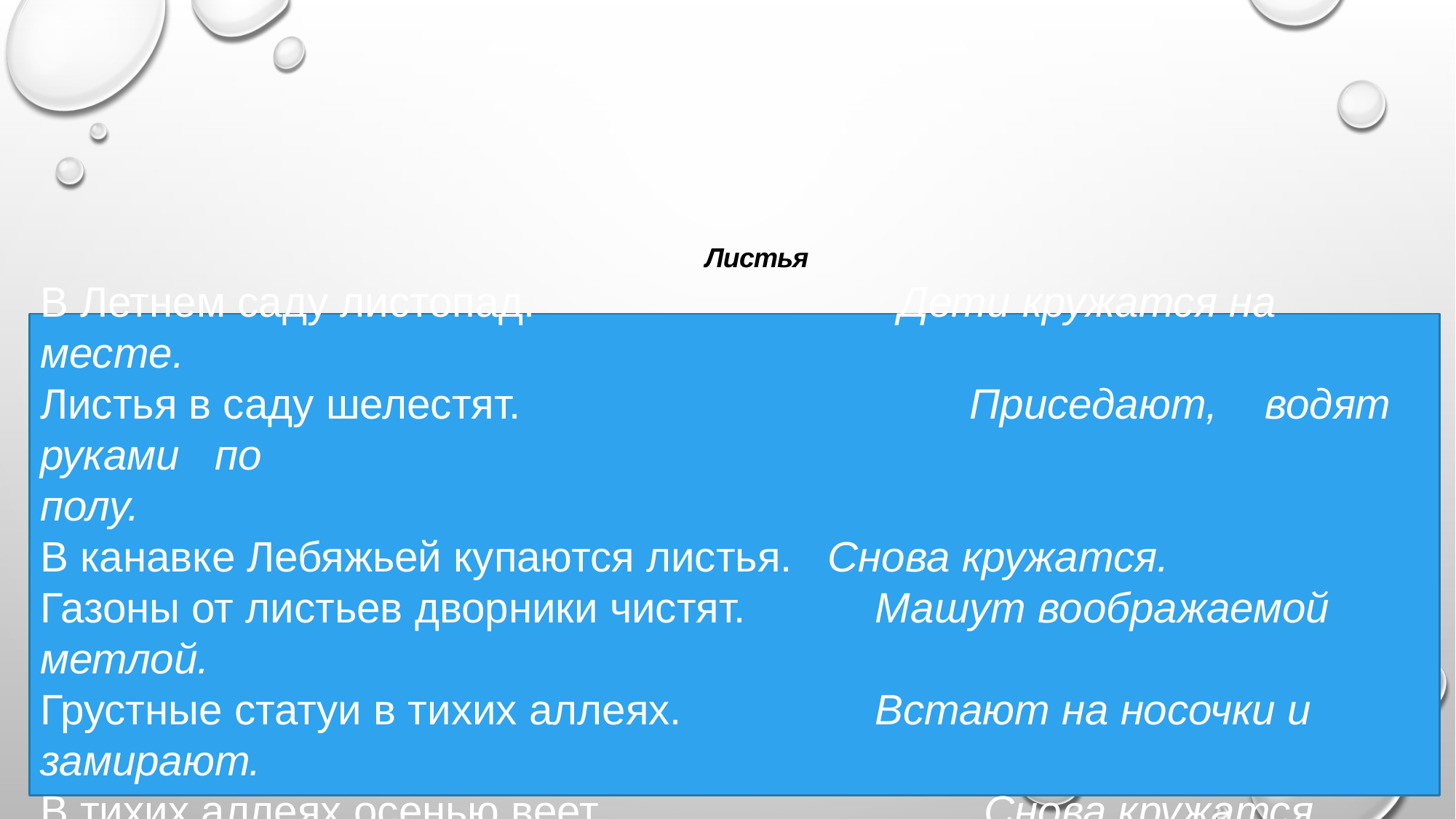

Листья
В Летнем саду листопад.			        Дети кружатся на месте.
Листья в саду шелестят.			              Приседают,    водят   руками   по
полу.
В канавке Лебяжьей купаются листья.	  Снова кружатся.
Газоны от листьев дворники чистят.	      Машут воображаемой метлой.
Грустные статуи в тихих аллеях.		      Встают на носочки и замирают.
В тихих аллеях осенью веет.			      Снова кружатся.